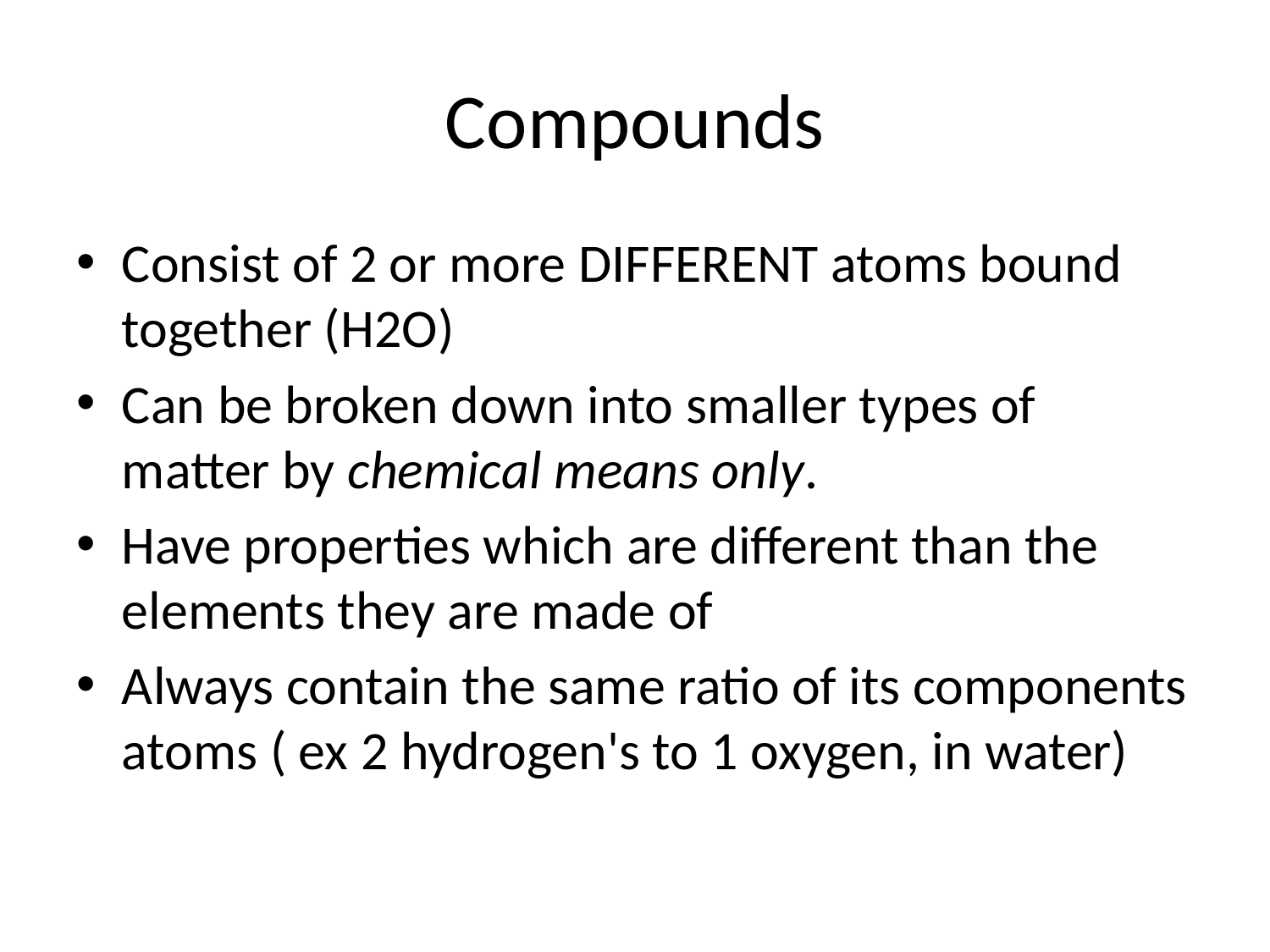

# Compounds
Consist of 2 or more DIFFERENT atoms bound together (H2O)
Can be broken down into smaller types of matter by chemical means only.
Have properties which are different than the elements they are made of
Always contain the same ratio of its components atoms ( ex 2 hydrogen's to 1 oxygen, in water)